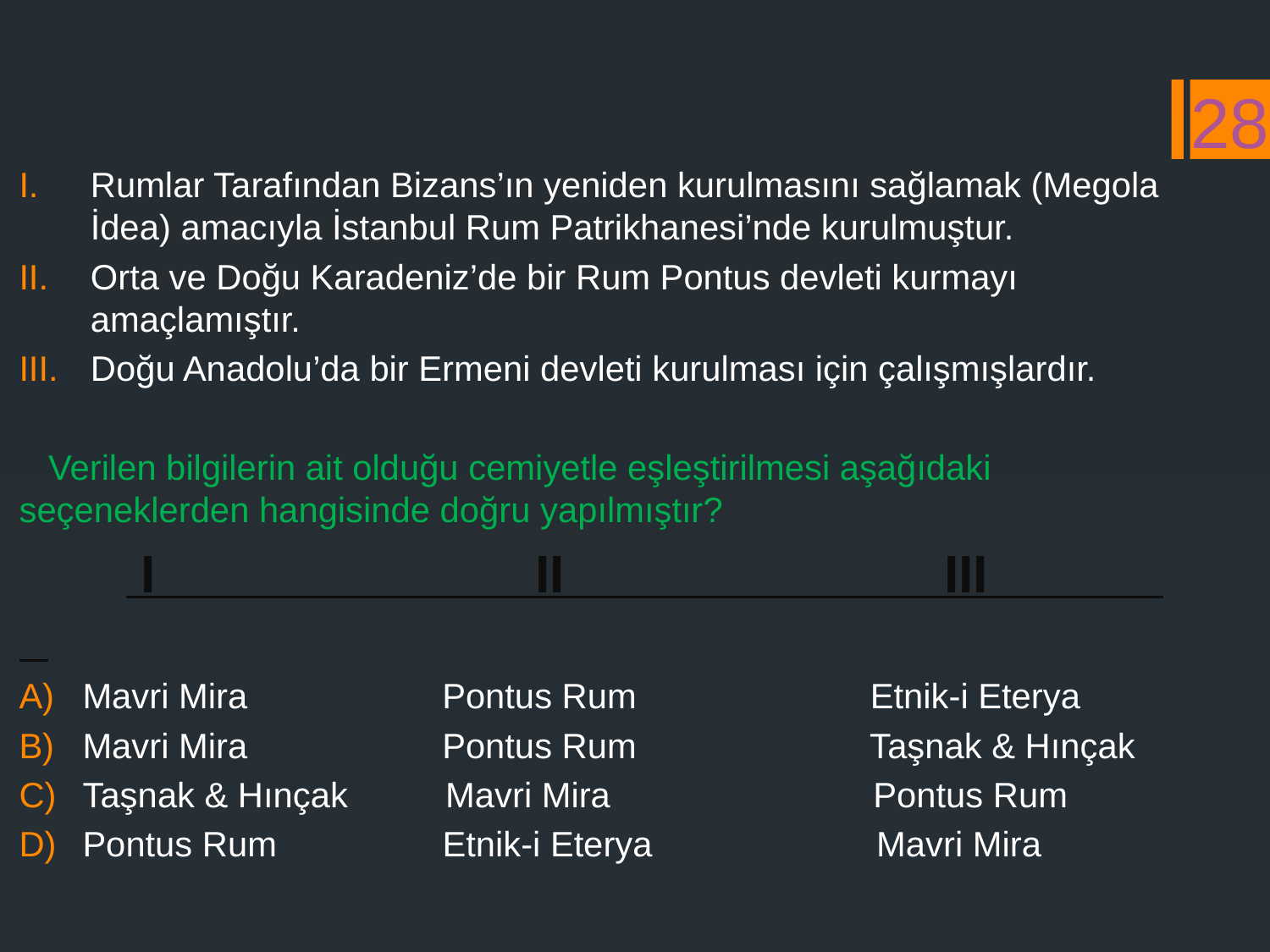

28
Rumlar Tarafından Bizans’ın yeniden kurulmasını sağlamak (Megola İdea) amacıyla İstanbul Rum Patrikhanesi’nde kurulmuştur.
Orta ve Doğu Karadeniz’de bir Rum Pontus devleti kurmayı amaçlamıştır.
Doğu Anadolu’da bir Ermeni devleti kurulması için çalışmışlardır.

   Verilen bilgilerin ait olduğu cemiyetle eşleştirilmesi aşağıdaki seçeneklerden hangisinde doğru yapılmıştır?
            I                          II                          III
Mavri Mira                    Pontus Rum                        Etnik-i Eterya
Mavri Mira                    Pontus Rum                        Taşnak & Hınçak
Taşnak & Hınçak          Mavri Mira                           Pontus Rum
Pontus Rum                 Etnik-i Eterya                       Mavri Mira